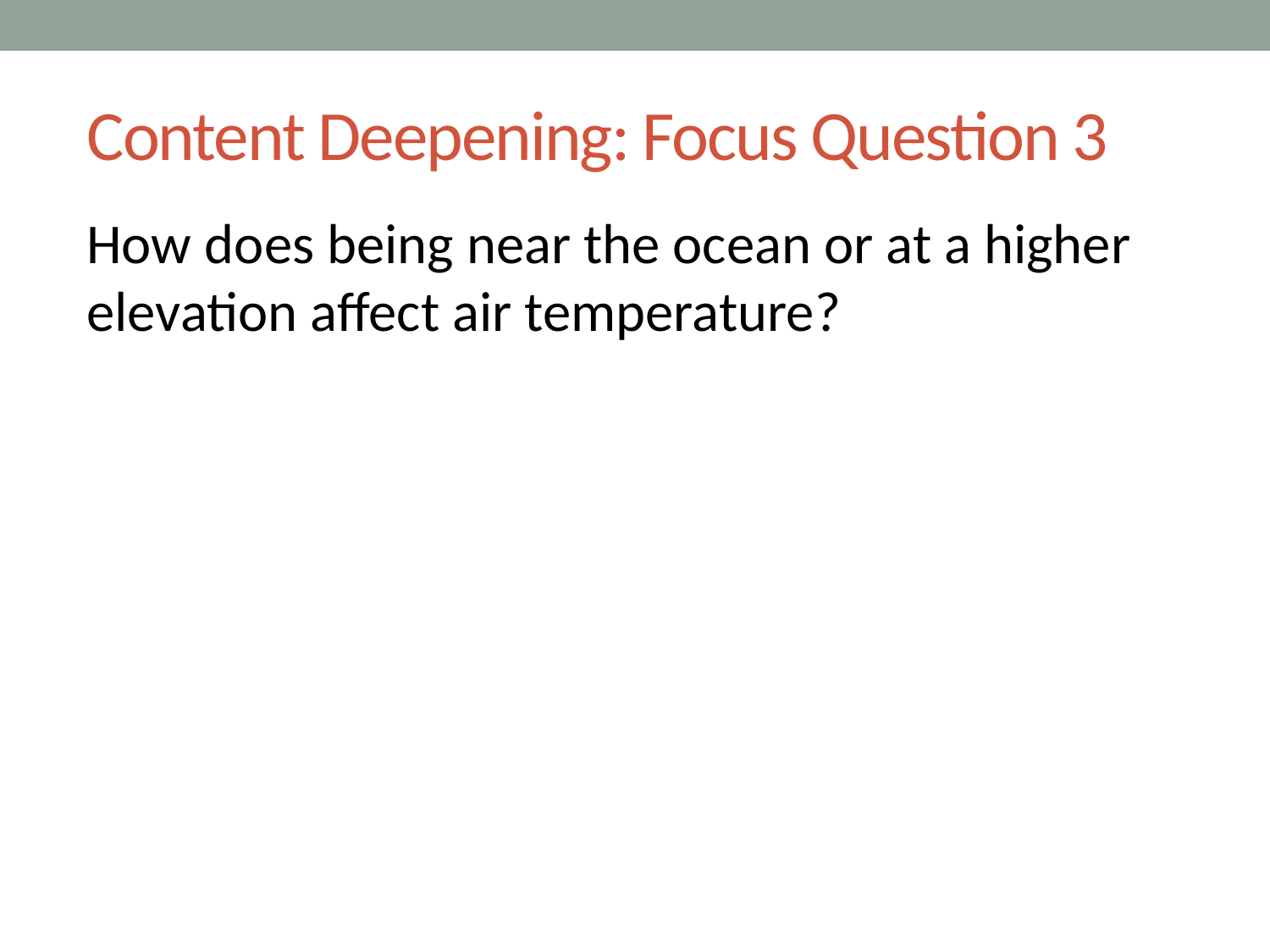

# Content Deepening: Focus Question 3
How does being near the ocean or at a higher elevation affect air temperature?